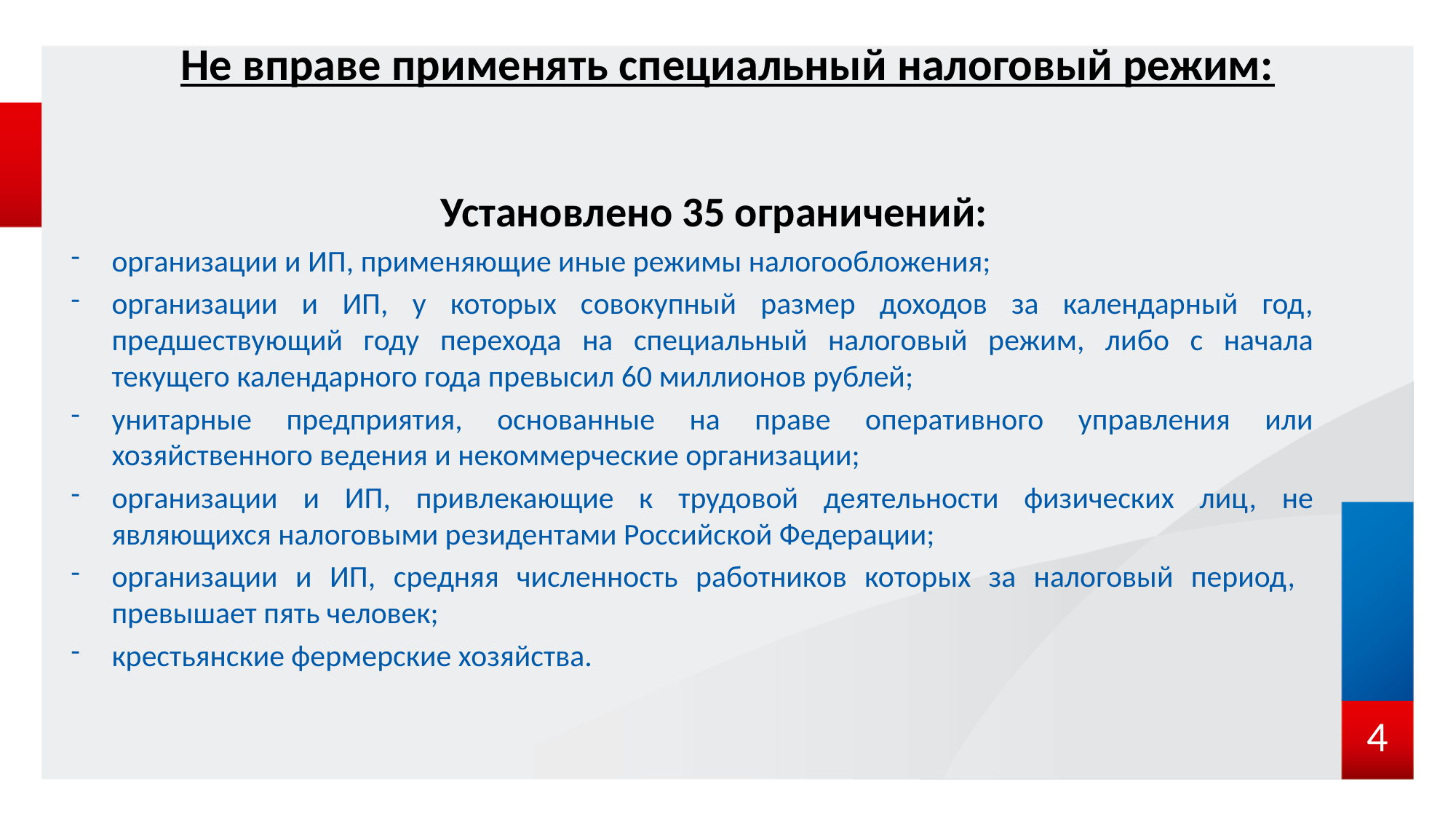

Не вправе применять специальный налоговый режим:
Установлено 35 ограничений:
организации и ИП, применяющие иные режимы налогообложения;
организации и ИП, у которых совокупный размер доходов за календарный год, предшествующий году перехода на специальный налоговый режим, либо с начала текущего календарного года превысил 60 миллионов рублей;
унитарные предприятия, основанные на праве оперативного управления или хозяйственного ведения и некоммерческие организации;
организации и ИП, привлекающие к трудовой деятельности физических лиц, не являющихся налоговыми резидентами Российской Федерации;
организации и ИП, средняя численность работников которых за налоговый период,  превышает пять человек;
крестьянские фермерские хозяйства.
4